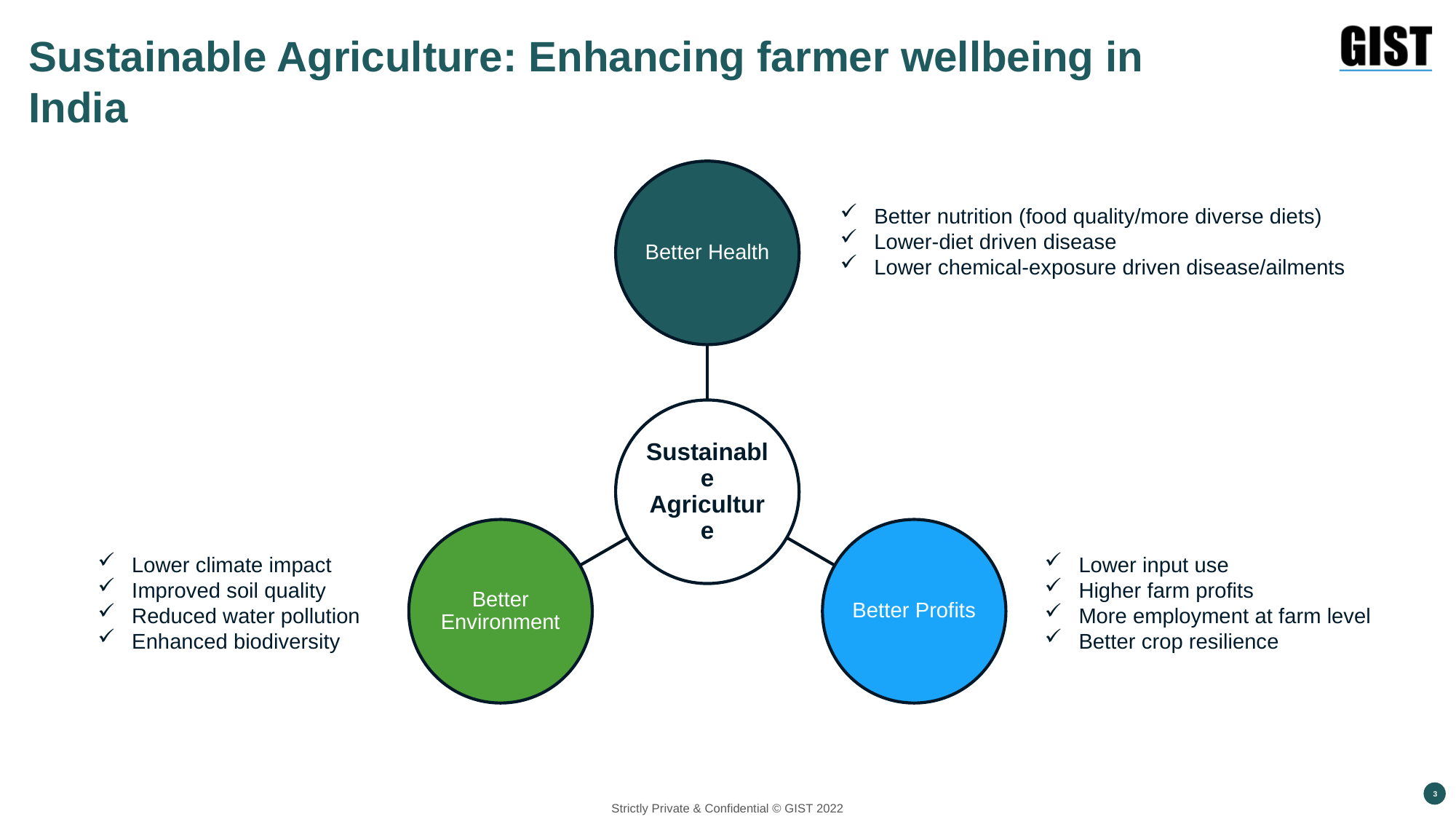

Sustainable Agriculture: Enhancing farmer wellbeing in India
Sustainable Agriculture

Better Health

Better Profits

Better Environment
Better nutrition (food quality/more diverse diets)
Lower-diet driven disease
Lower chemical-exposure driven disease/ailments
Lower climate impact
Improved soil quality
Reduced water pollution
Enhanced biodiversity
Lower input use
Higher farm profits
More employment at farm level
Better crop resilience